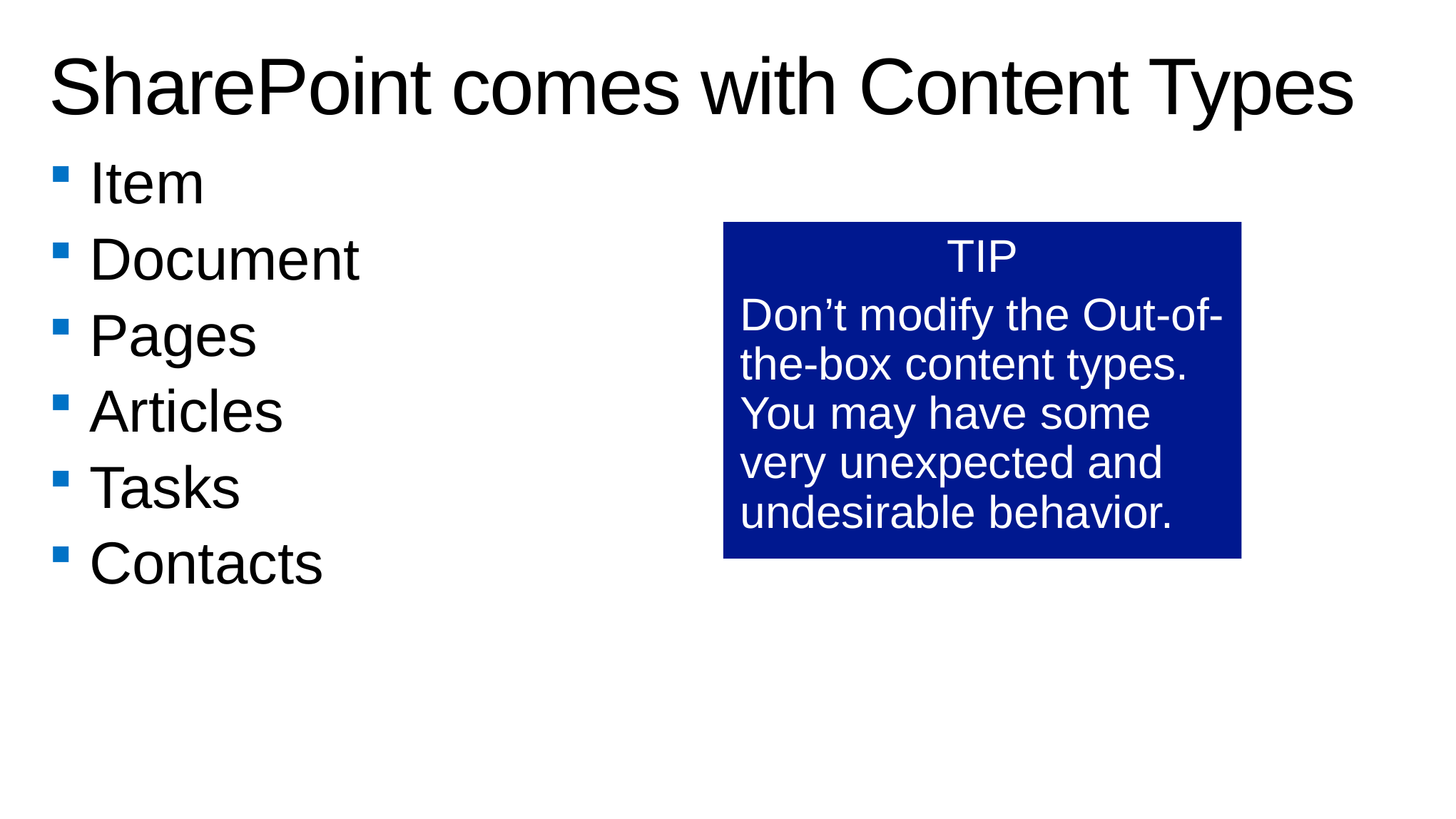

# SharePoint comes with Content Types
Item
Document
Pages
Articles
Tasks
Contacts
TIP
Don’t modify the Out-of-the-box content types. You may have some very unexpected and undesirable behavior.